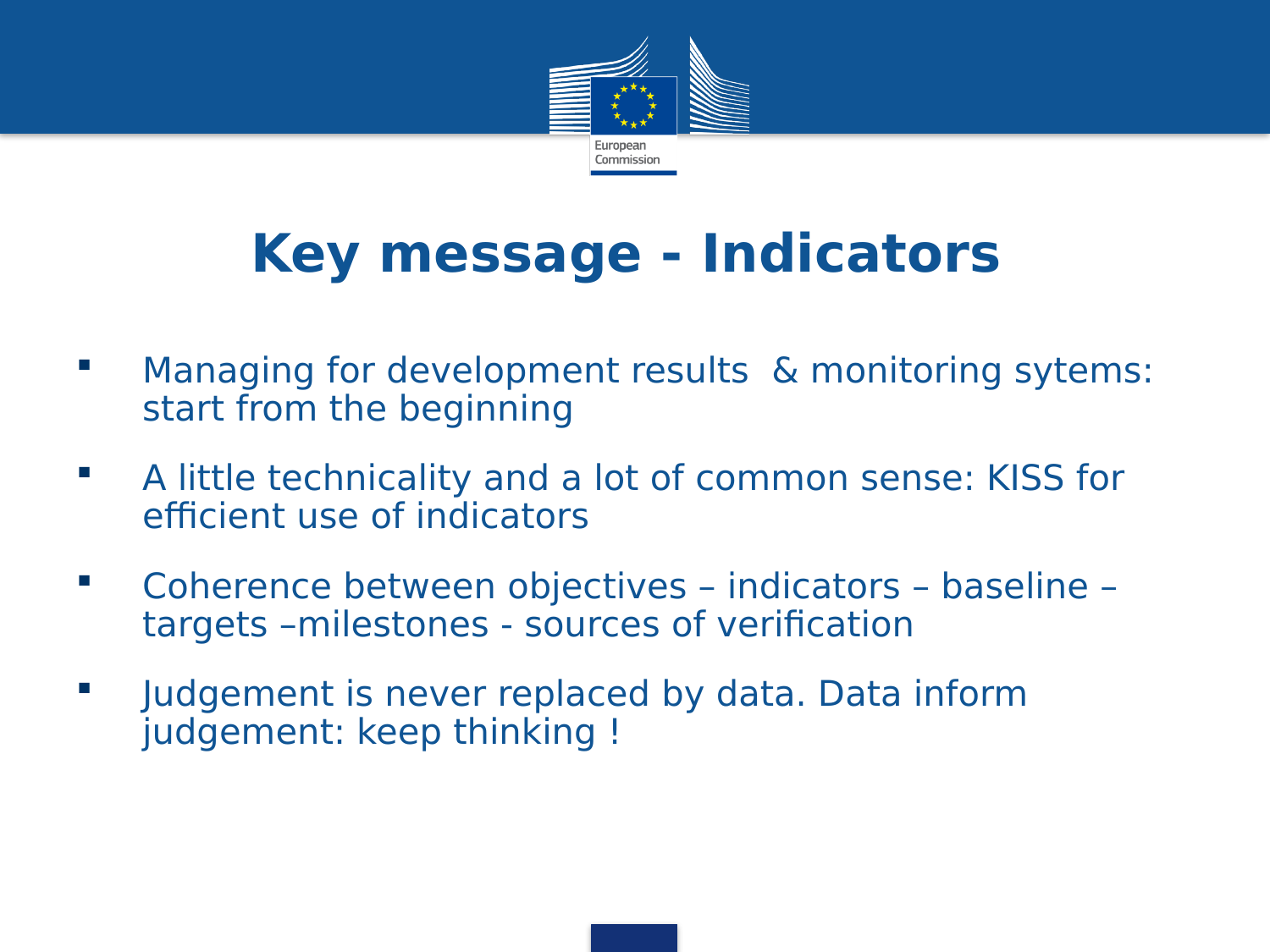

# Key message - Indicators
Managing for development results  & monitoring sytems: start from the beginning
A little technicality and a lot of common sense: KISS for efficient use of indicators
Coherence between objectives – indicators – baseline – targets –milestones - sources of verification
Judgement is never replaced by data. Data inform judgement: keep thinking !